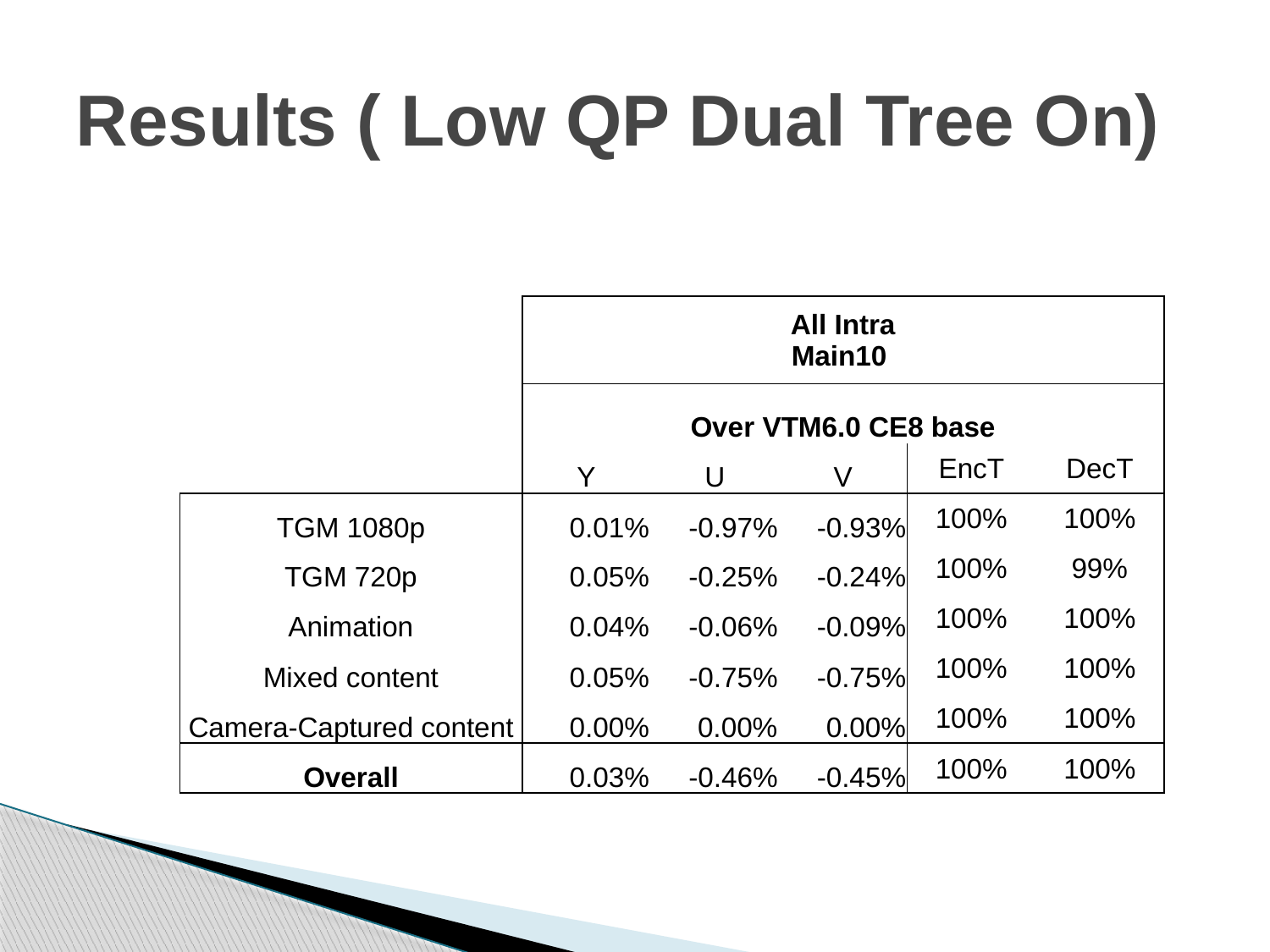

# Results ( Low QP Dual Tree On)
|  |  |  | All Intra Main10 |  |  |
| --- | --- | --- | --- | --- | --- |
|  | Over VTM6.0 CE8 base |  |  |  |  |
|  | Y | U | V | EncT | DecT |
| TGM 1080p | 0.01% | -0.97% | -0.93% | 100% | 100% |
| TGM 720p | 0.05% | -0.25% | -0.24% | 100% | 99% |
| Animation | 0.04% | -0.06% | -0.09% | 100% | 100% |
| Mixed content | 0.05% | -0.75% | -0.75% | 100% | 100% |
| Camera-Captured content | 0.00% | 0.00% | 0.00% | 100% | 100% |
| Overall | 0.03% | -0.46% | -0.45% | 100% | 100% |